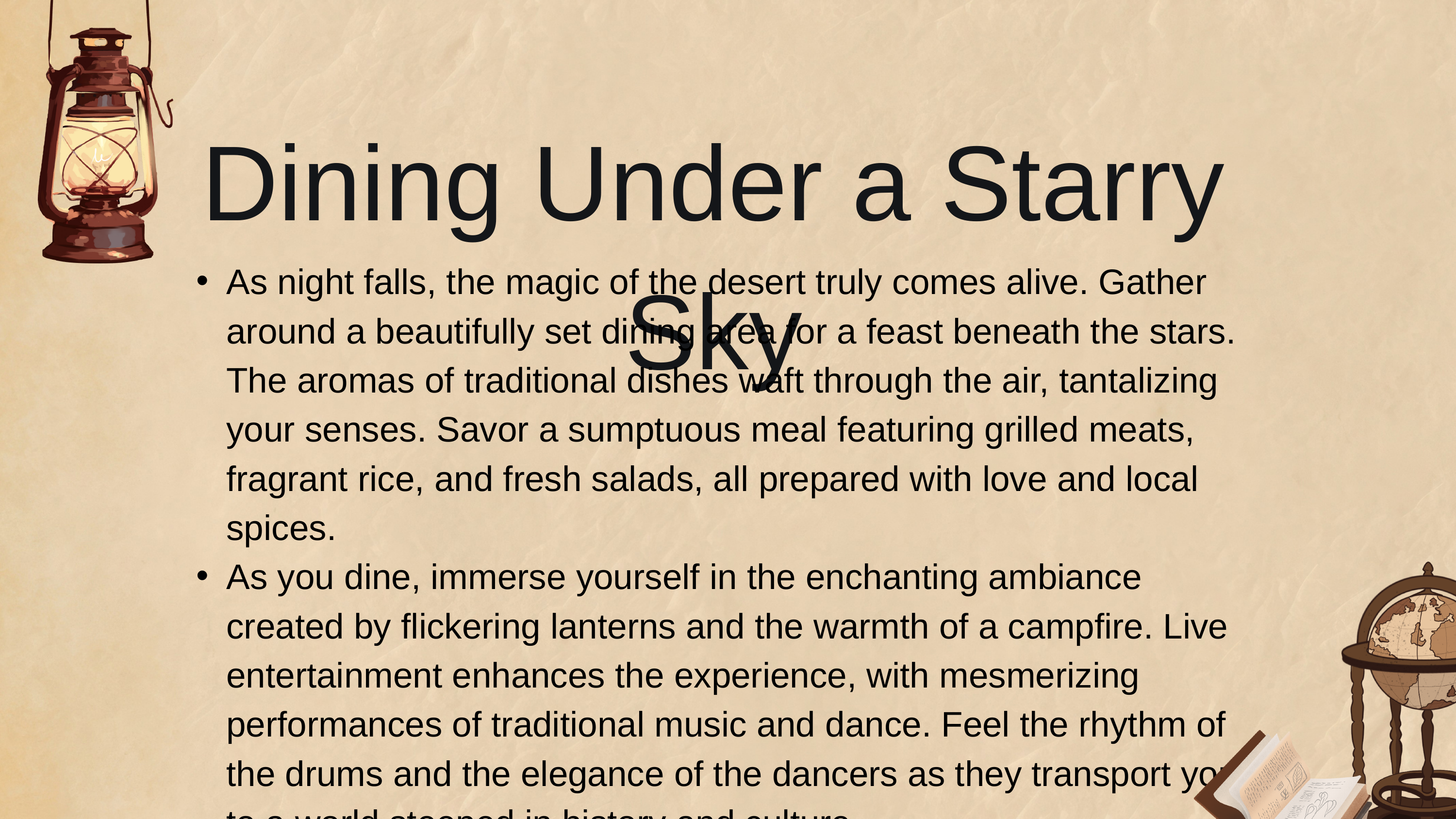

Dining Under a Starry Sky
As night falls, the magic of the desert truly comes alive. Gather around a beautifully set dining area for a feast beneath the stars. The aromas of traditional dishes waft through the air, tantalizing your senses. Savor a sumptuous meal featuring grilled meats, fragrant rice, and fresh salads, all prepared with love and local spices.
As you dine, immerse yourself in the enchanting ambiance created by flickering lanterns and the warmth of a campfire. Live entertainment enhances the experience, with mesmerizing performances of traditional music and dance. Feel the rhythm of the drums and the elegance of the dancers as they transport you to a world steeped in history and culture.